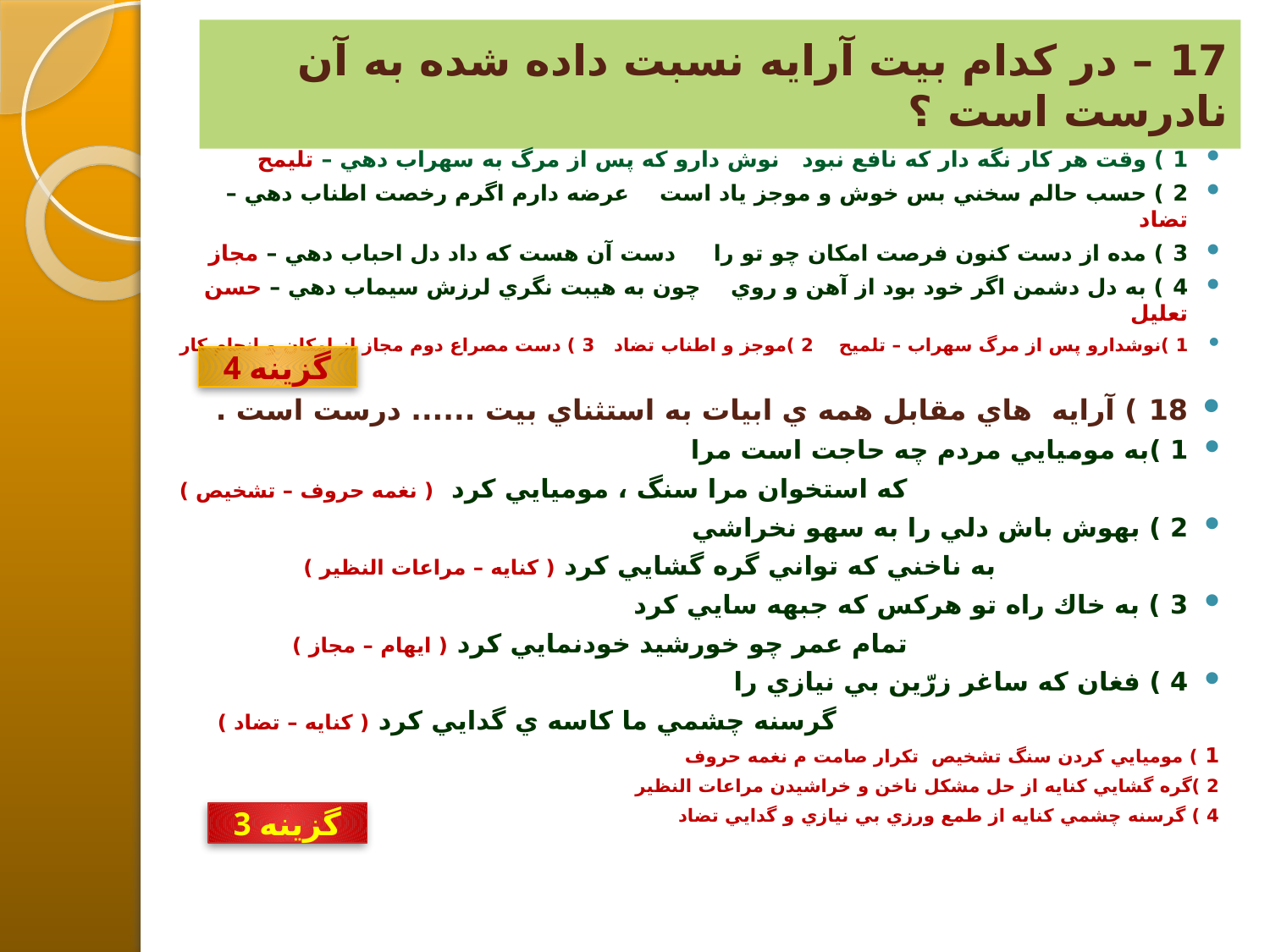

# 17 – در كدام بيت آرايه نسبت داده شده به آن نادرست است ؟
1 ) وقت هر كار نگه دار كه نافع نبود   نوش دارو كه پس از مرگ به سهراب دهي – تليمح
2 ) حسب حالم سخني بس خوش و موجز ياد است    عرضه دارم اگرم رخصت اطناب دهي – تضاد
3 ) مده از دست كنون فرصت امكان چو تو را     دست آن هست كه داد دل احباب دهي – مجاز
4 ) به دل دشمن اگر خود بود از آهن و روي    چون به هيبت نگري لرزش سيماب دهي – حسن تعليل
1 )نوشدارو پس از مرگ سهراب – تلميح    2 )موجز و اطناب تضاد   3 ) دست مصراع دوم مجاز از امكان و انجام كار

18 ) آرايه  هاي مقابل همه ي ابيات به استثناي بيت ...... درست است .
1 )به موميايي مردم چه حاجت است مرا
                                   كه استخوان مرا سنگ ، موميايي كرد  ( نغمه حروف – تشخيص )
2 ) بهوش باش دلي را به سهو نخراشي
           به ناخني كه تواني گره گشايي كرد ( كنايه – مراعات النظير )
3 ) به خاك راه تو هركس كه جبهه سايي كرد
                                   تمام عمر چو خورشيد خودنمايي كرد ( ايهام – مجاز )
4 ) فغان كه ساغر زرّين بي نيازي را
                                           گرسنه چشمي ما كاسه ي گدايي كرد ( كنايه – تضاد )
1 ) موميايي كردن سنگ تشخيص  تكرار صامت م نغمه حروف
2 )گره گشايي كنايه از حل مشكل ناخن و خراشيدن مراعات النظير
4 ) گرسنه چشمي كنايه از طمع ورزي بي نيازي و گدايي تضاد
گزینه 4
گزینه 3